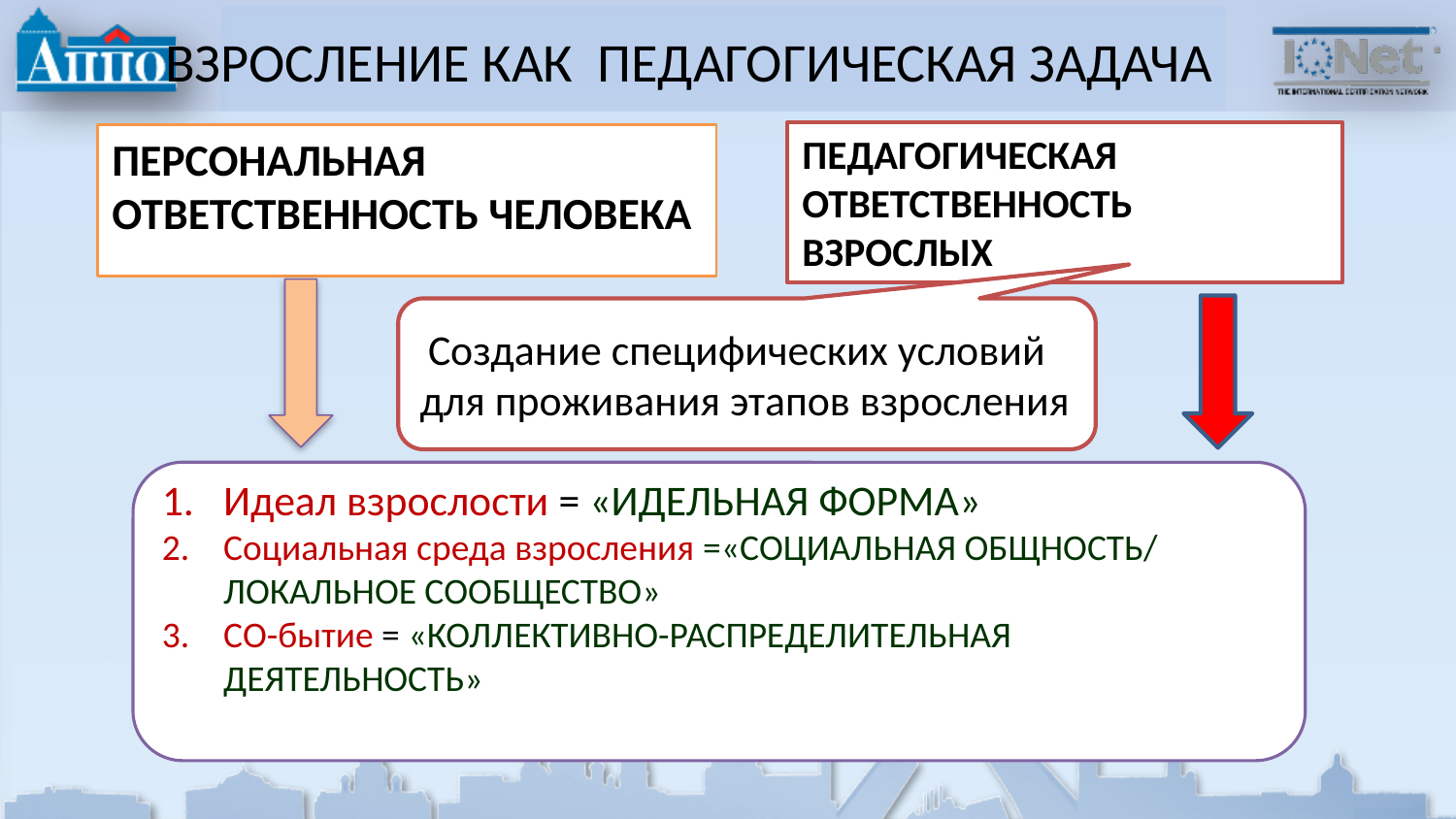

# ВЗРОСЛЕНИЕ КАК  ПЕДАГОГИЧЕСКАЯ ЗАДАЧА
ПЕДАГОГИЧЕСКАЯ ОТВЕТСТВЕННОСТЬ ВЗРОСЛЫХ

ПЕРСОНАЛЬНАЯ ОТВЕТСТВЕННОСТЬ ЧЕЛОВЕКА

 Создание специфических условий для проживания этапов взросления
Идеал взрослости = «ИДЕЛЬНАЯ ФОРМА»
Социальная среда взросления =«СОЦИАЛЬНАЯ ОБЩНОСТЬ/ ЛОКАЛЬНОЕ СООБЩЕСТВО»
СО-бытие = «КОЛЛЕКТИВНО-РАСПРЕДЕЛИТЕЛЬНАЯ ДЕЯТЕЛЬНОСТЬ»